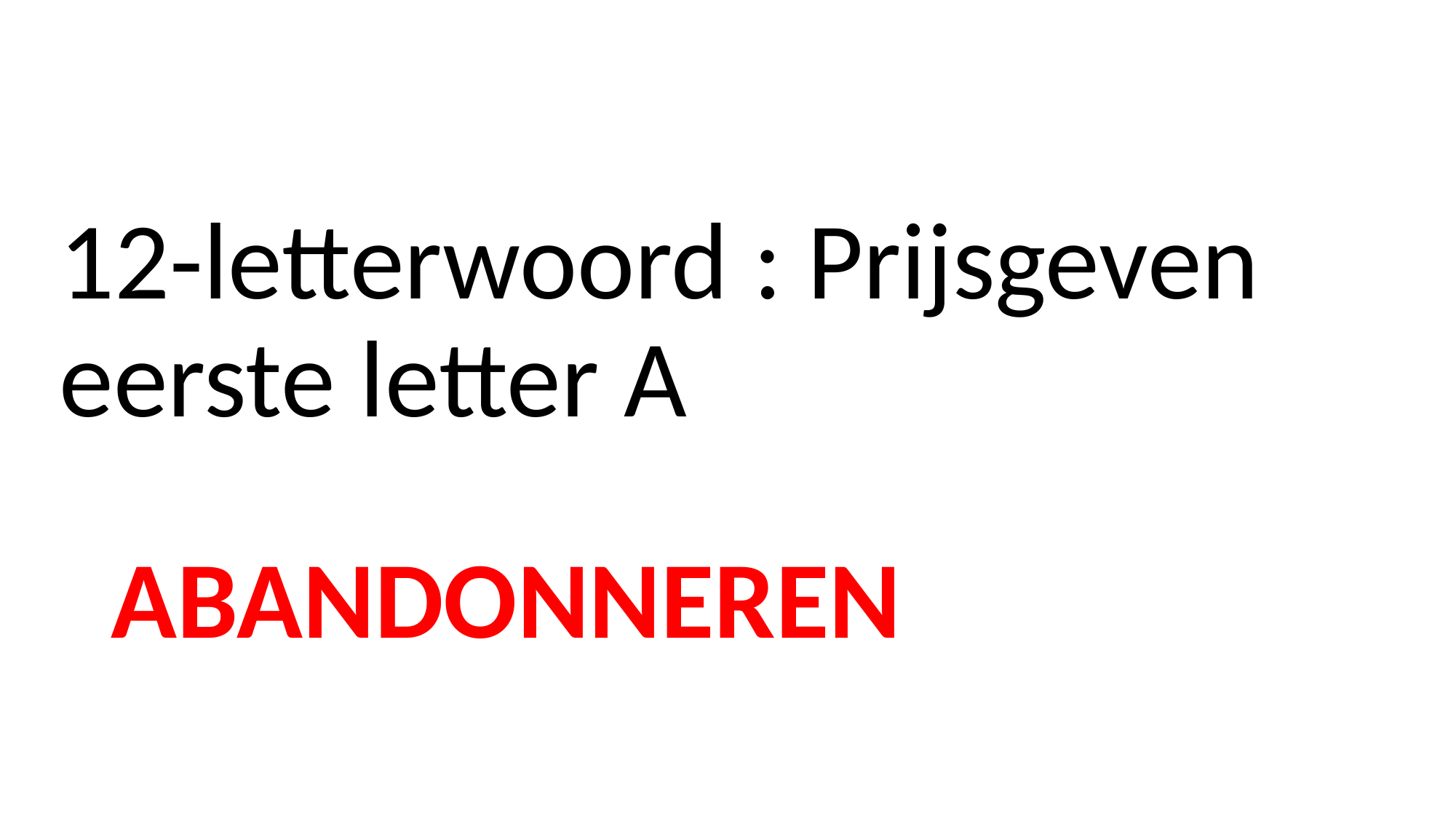

# 12-letterwoord : Prijsgeven eerste letter A
ABANDONNEREN